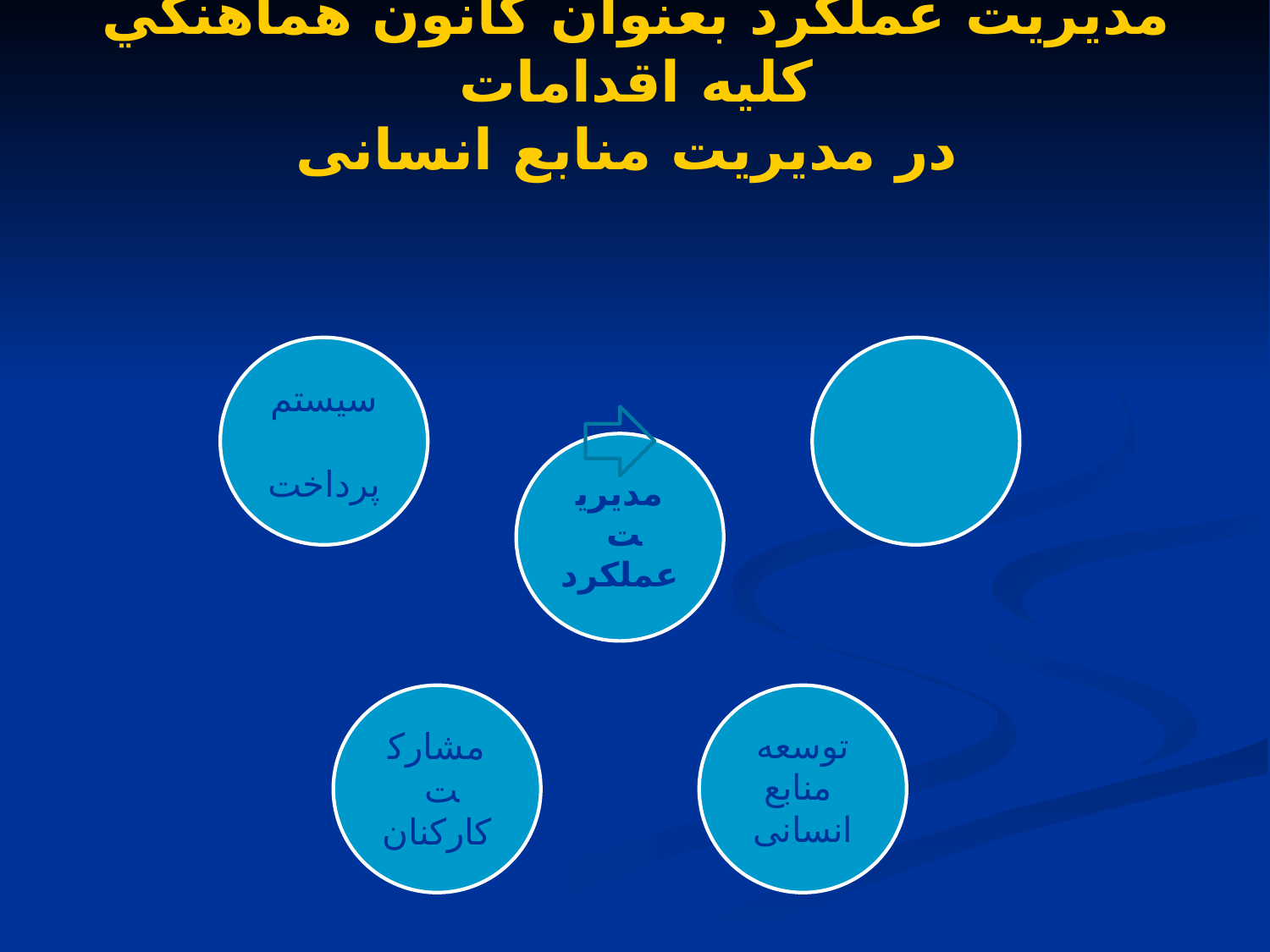

# مديريت عملكرد بعنوان كانون هماهنگي كليه اقدامات در مديريت منابع انسانی
مدیریت
عملکرد
کارکنان
توسعه
 منابع انسانی
مشارکت
کارکنان
سیستم
 پرداخت